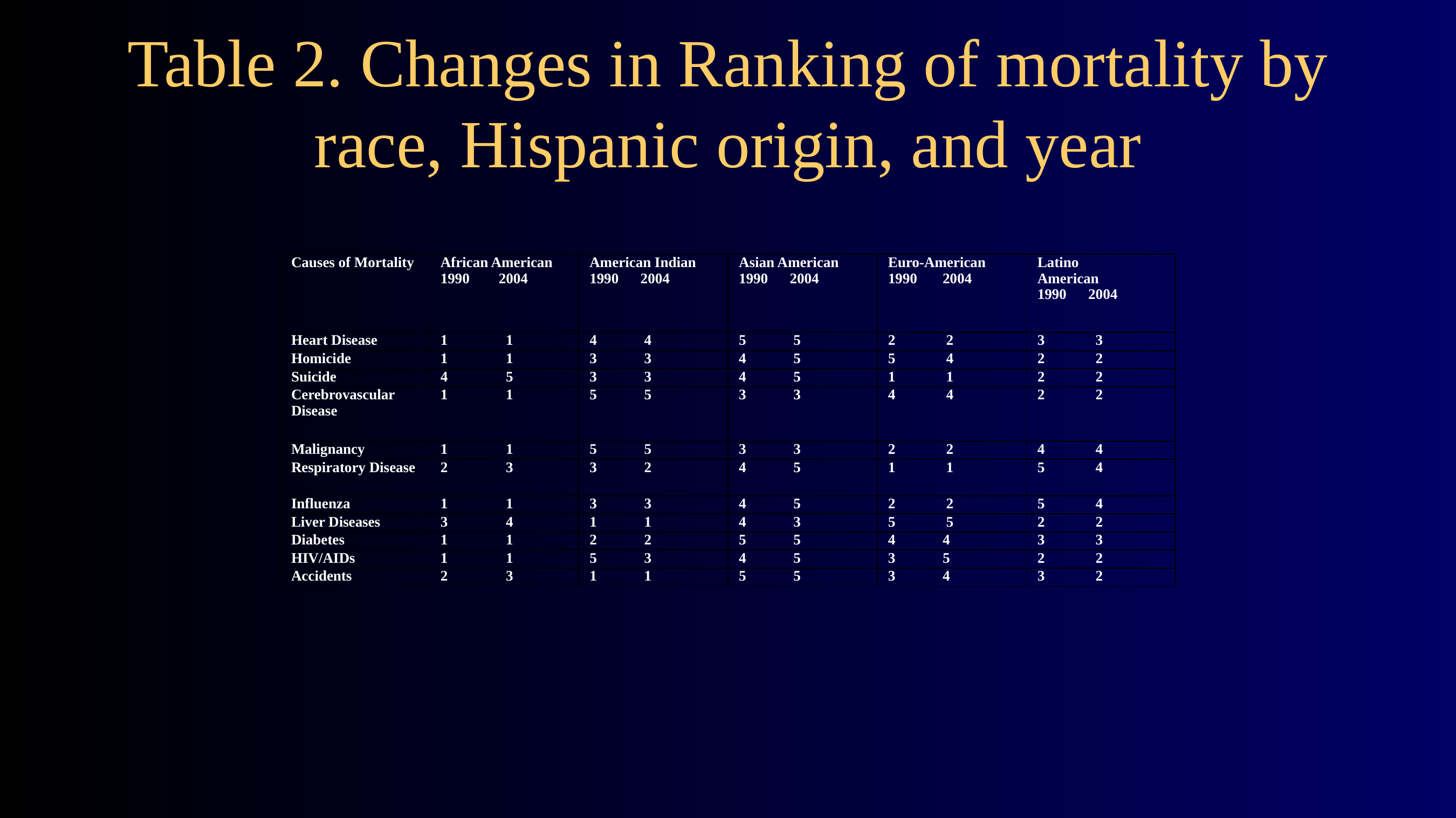

# Table 2. Changes in Ranking of mortality by race, Hispanic origin, and year
| Causes of Mortality | African American 1990 2004 | American Indian 1990 2004 | Asian American 1990 2004 | Euro-American 1990 2004 | Latino American 1990 2004 |
| --- | --- | --- | --- | --- | --- |
| Heart Disease | 1 1 | 4 4 | 5 5 | 2 2 | 3 3 |
| Homicide | 1 1 | 3 3 | 4 5 | 5 4 | 2 2 |
| Suicide | 4 5 | 3 3 | 4 5 | 1 1 | 2 2 |
| Cerebrovascular Disease | 1 1 | 5 5 | 3 3 | 4 4 | 2 2 |
| Malignancy | 1 1 | 5 5 | 3 3 | 2 2 | 4 4 |
| Respiratory Disease | 2 3 | 3 2 | 4 5 | 1 1 | 5 4 |
| Influenza | 1 1 | 3 3 | 4 5 | 2 2 | 5 4 |
| Liver Diseases | 3 4 | 1 1 | 4 3 | 5 5 | 2 2 |
| Diabetes | 1 1 | 2 2 | 5 5 | 4 4 | 3 3 |
| HIV/AIDs | 1 1 | 5 3 | 4 5 | 3 5 | 2 2 |
| Accidents | 2 3 | 1 1 | 5 5 | 3 4 | 3 2 |